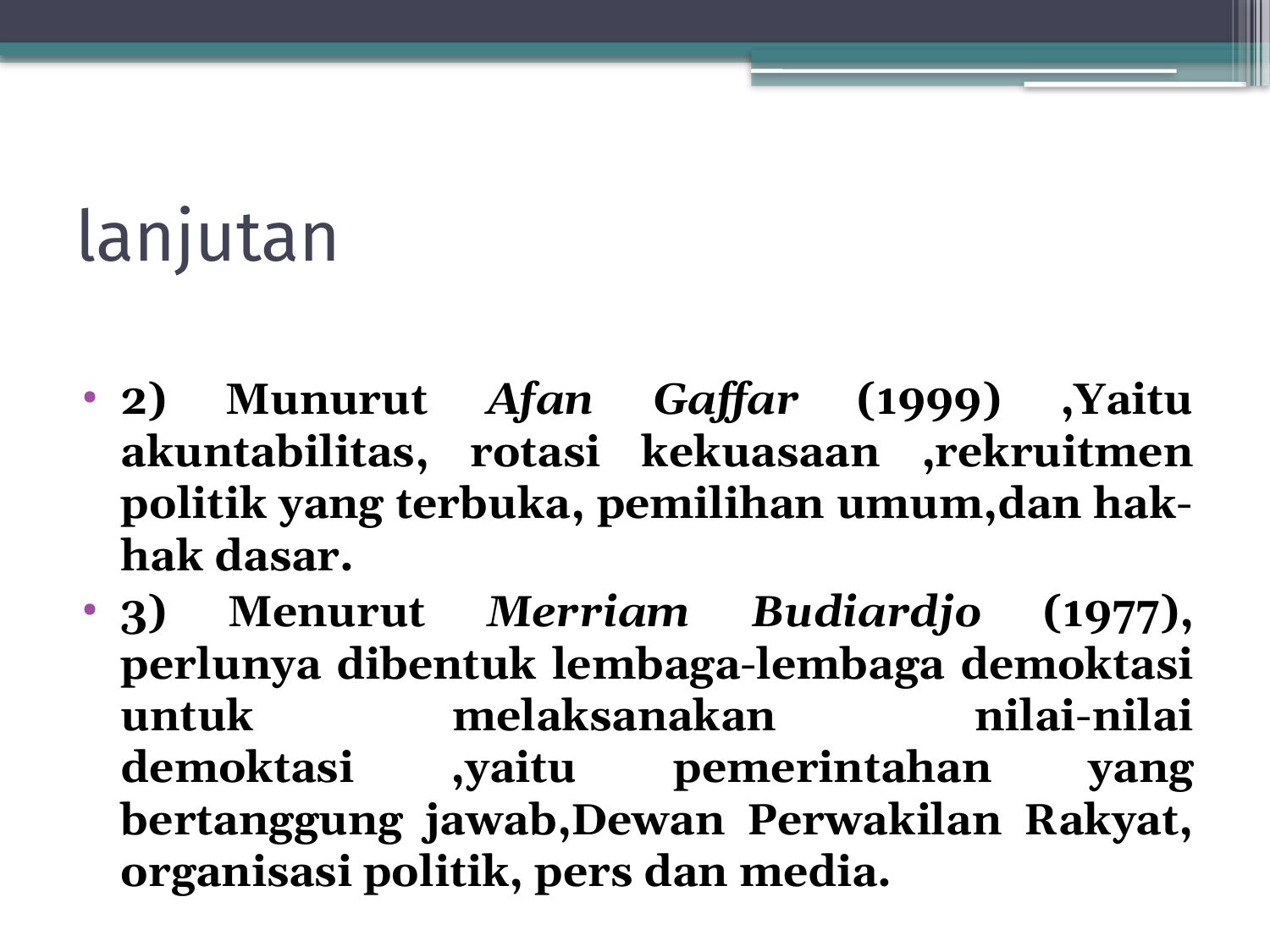

# lanjutan

2) Munurut Afan Gaffar (1999) ,Yaitu akuntabilitas, rotasi kekuasaan ,rekruitmen politik yang terbuka, pemilihan umum,dan hak-hak dasar.
3) Menurut Merriam Budiardjo (1977), perlunya dibentuk lembaga-lembaga demoktasi untuk melaksanakan nilai-nilai demoktasi ,yaitu pemerintahan yang bertanggung jawab,Dewan Perwakilan Rakyat, organisasi politik, pers dan media.